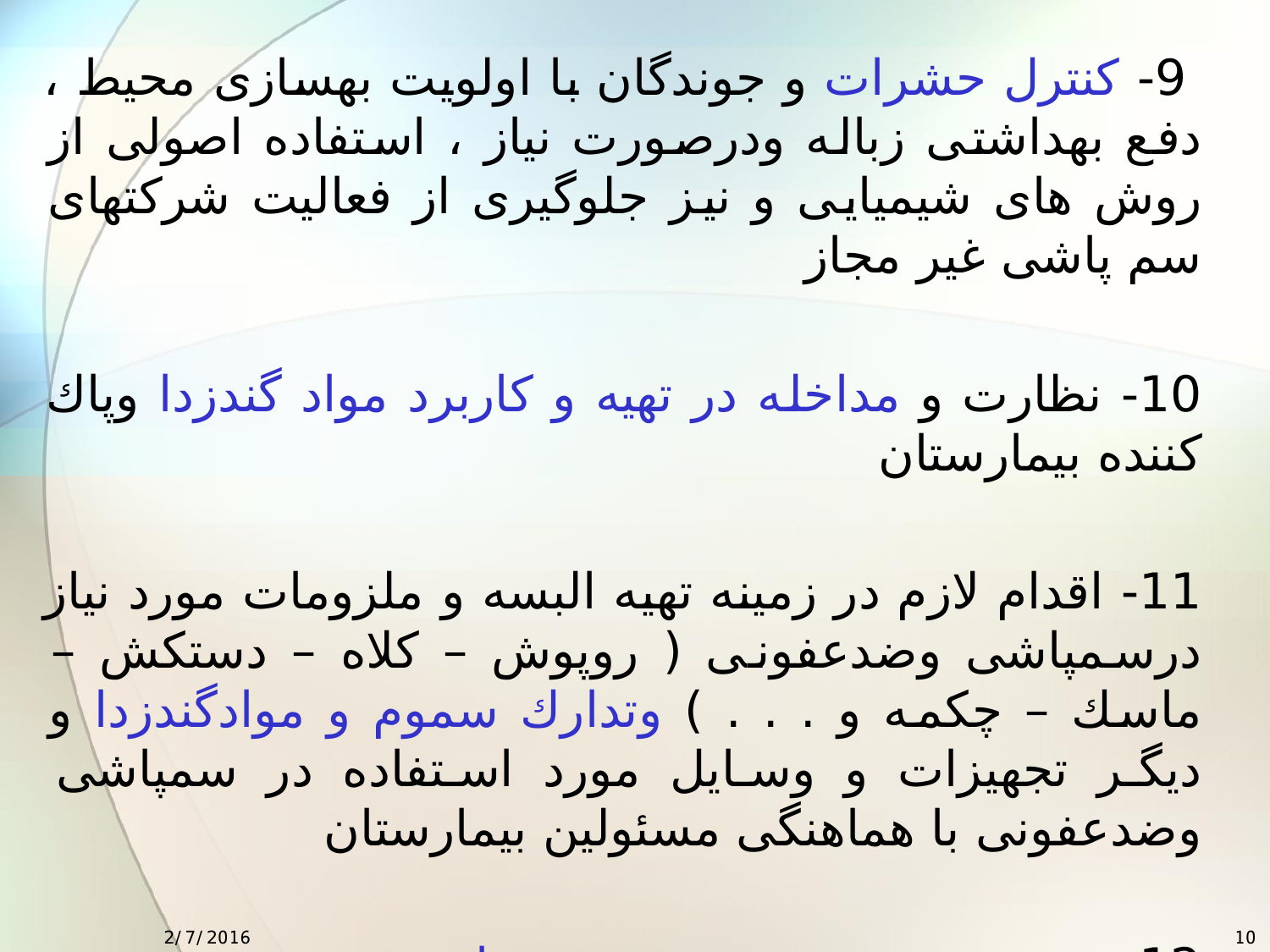

9- كنترل حشرات و جوندگان با اولویت بهسازی محیط ، دفع بهداشتی زباله ودرصورت نیاز ، استفاده اصولی از روش های شیمیایی و نیز جلوگیری از فعالیت شركتهای سم پاشی غیر مجاز

10- نظارت و مداخله در تهیه و كاربرد مواد گندزدا وپاك كننده بیمارستان

11- اقدام لازم در زمینه تهیه البسه و ملزومات مورد نیاز درسمپاشی وضدعفونی ( روپوش – كلاه – دستكش – ماسك – چكمه و . . . ) وتدارك سموم و موادگندزدا و دیگر تجهیزات و وسایل مورد استفاده در سمپاشی وضدعفونی با هماهنگی مسئولین بیمارستان

12- بررسی وضعیت فنی و بهداشتی سیستم تهویه مطبوع در بیمارستان ( گرمایش ، سرمایش ) و پیگیری در جهت رفع مشكلات احتمالی موجود

2/7/2016
10